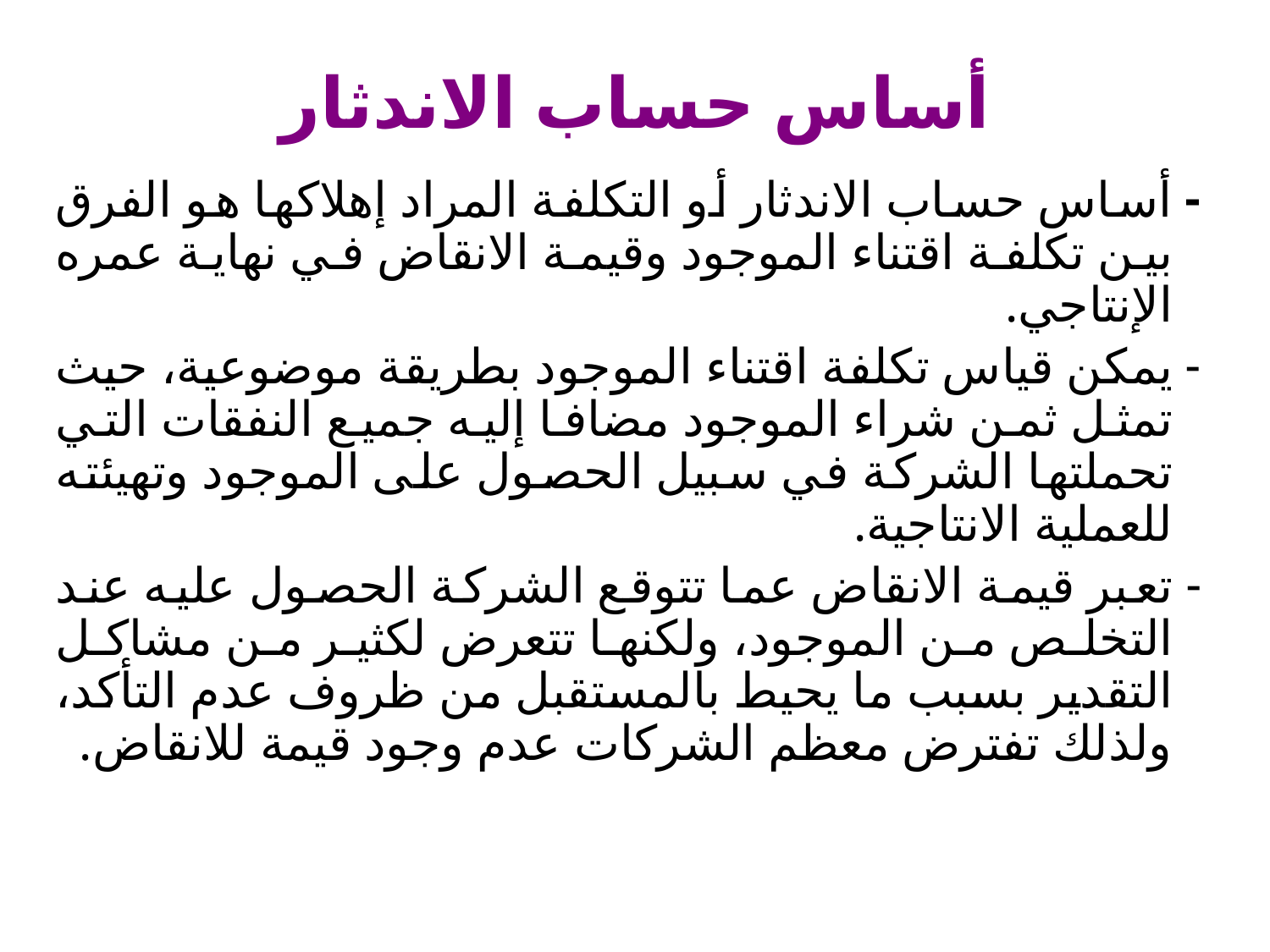

# أساس حساب الاندثار
 - أساس حساب الاندثار أو التكلفة المراد إهلاكها هو الفرق بين تكلفة اقتناء الموجود وقيمة الانقاض في نهاية عمره الإنتاجي.
 - يمكن قياس تكلفة اقتناء الموجود بطريقة موضوعية، حيث تمثل ثمن شراء الموجود مضافا إليه جميع النفقات التي تحملتها الشركة في سبيل الحصول على الموجود وتهيئته للعملية الانتاجية.
 - تعبر قيمة الانقاض عما تتوقع الشركة الحصول عليه عند التخلص من الموجود، ولكنها تتعرض لكثير من مشاكل التقدير بسبب ما يحيط بالمستقبل من ظروف عدم التأكد، ولذلك تفترض معظم الشركات عدم وجود قيمة للانقاض.